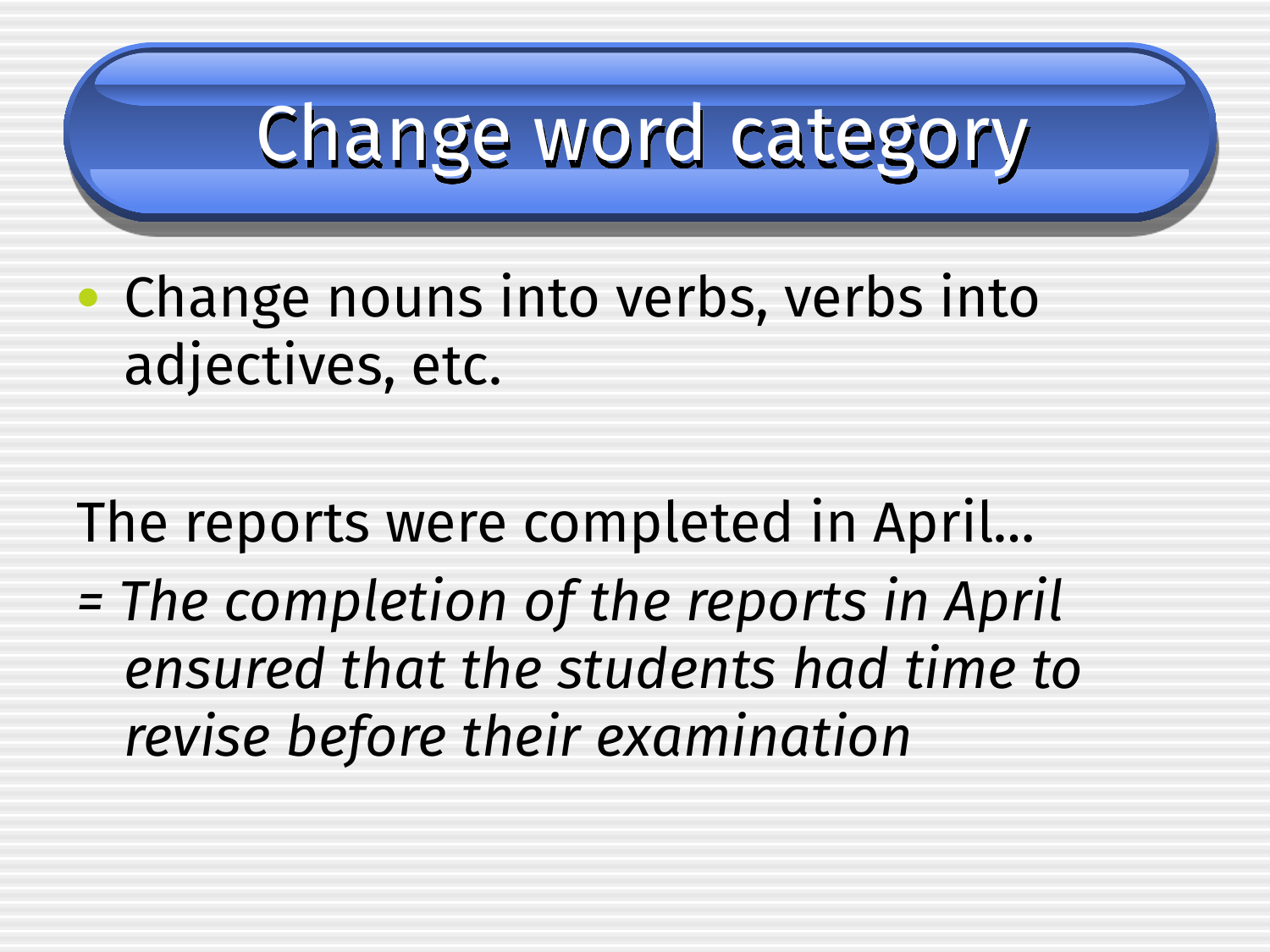

# Change word category
Change nouns into verbs, verbs into adjectives, etc.

The reports were completed in April…
= The completion of the reports in April ensured that the students had time to revise before their examination